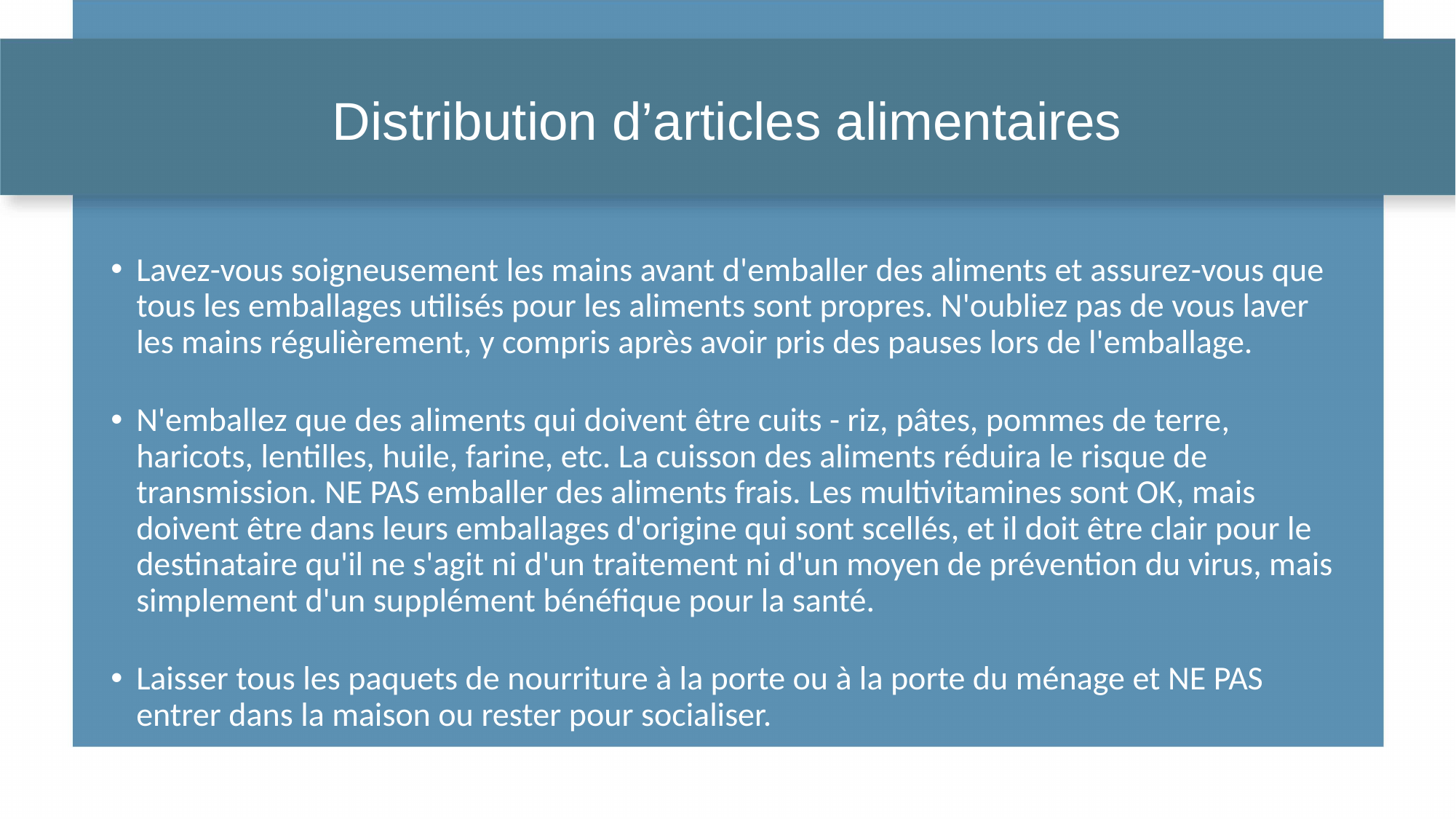

# Distribution d’articles alimentaires
Lavez-vous soigneusement les mains avant d'emballer des aliments et assurez-vous que tous les emballages utilisés pour les aliments sont propres. N'oubliez pas de vous laver les mains régulièrement, y compris après avoir pris des pauses lors de l'emballage.

N'emballez que des aliments qui doivent être cuits - riz, pâtes, pommes de terre, haricots, lentilles, huile, farine, etc. La cuisson des aliments réduira le risque de transmission. NE PAS emballer des aliments frais. Les multivitamines sont OK, mais doivent être dans leurs emballages d'origine qui sont scellés, et il doit être clair pour le destinataire qu'il ne s'agit ni d'un traitement ni d'un moyen de prévention du virus, mais simplement d'un supplément bénéfique pour la santé.

Laisser tous les paquets de nourriture à la porte ou à la porte du ménage et NE PAS entrer dans la maison ou rester pour socialiser.